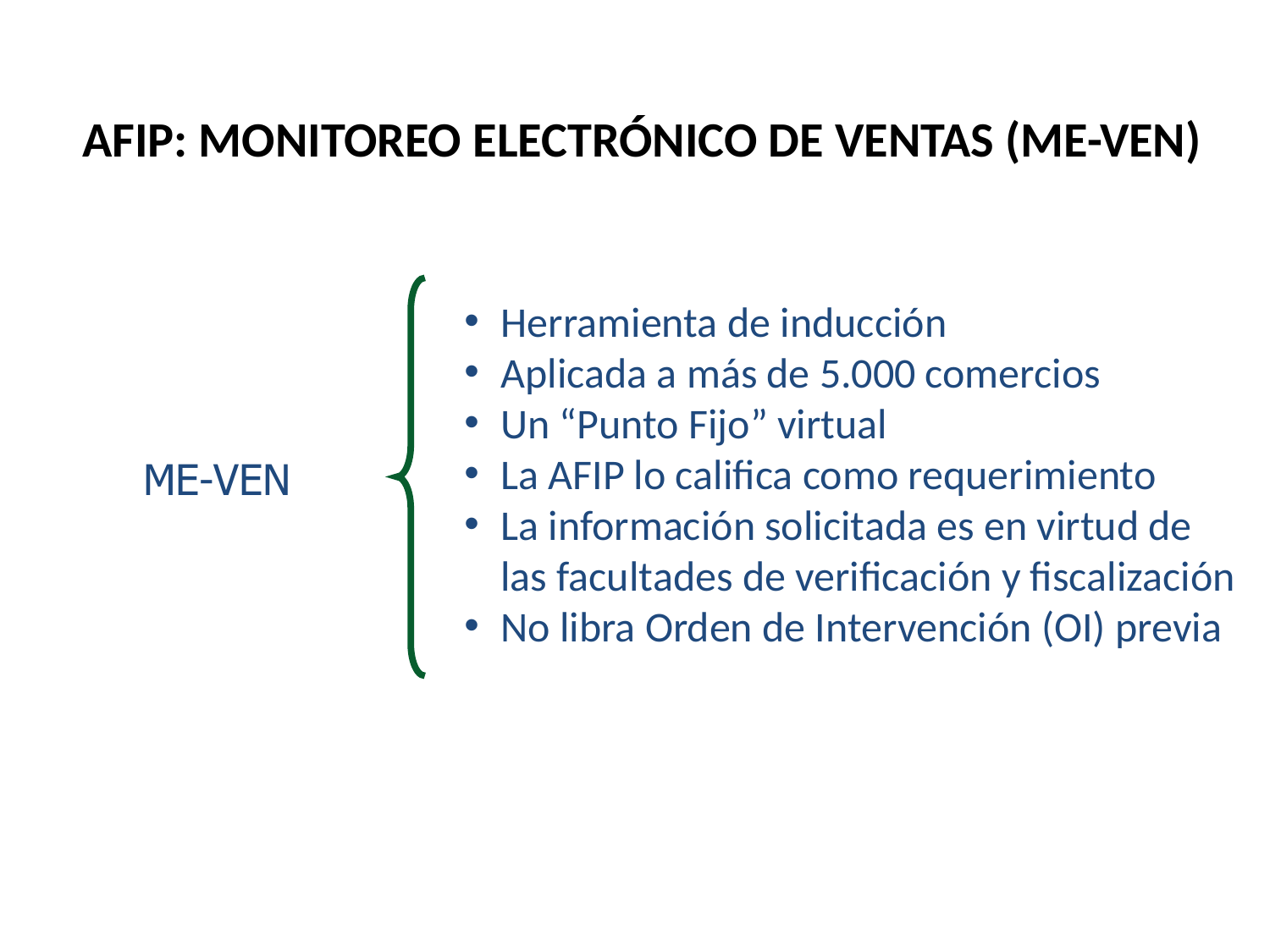

AFIP: Monitoreo Electrónico de Ventas (me-ven)
AFIP: Monitoreo Electrónico de Ventas (me-ven)

Herramienta de inducción
Aplicada a más de 5.000 comercios
Un “Punto Fijo” virtual
La AFIP lo califica como requerimiento
La información solicitada es en virtud de las facultades de verificación y fiscalización
No libra Orden de Intervención (OI) previa

ME-VEN